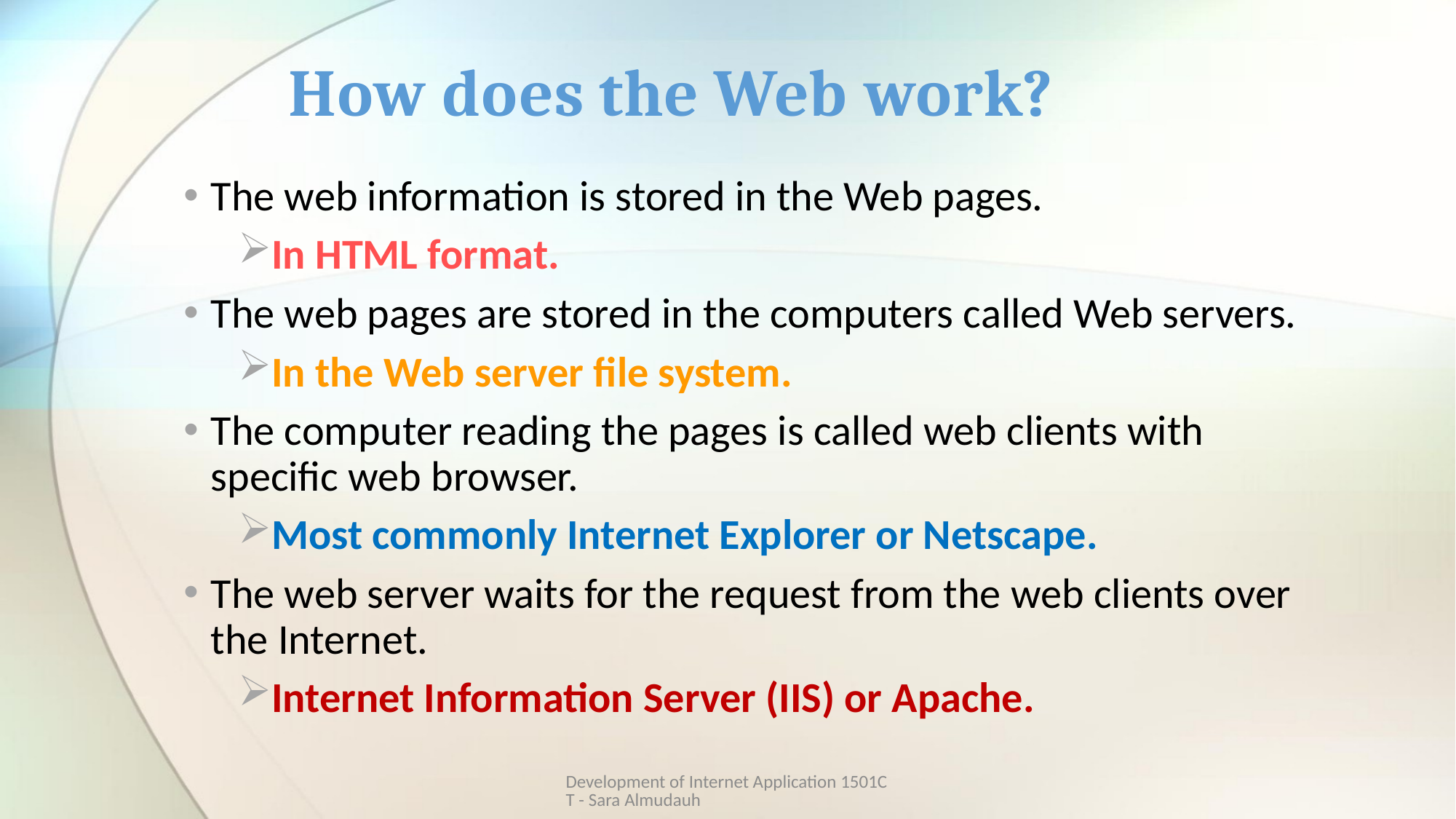

# How does the Web work?
The web information is stored in the Web pages.
In HTML format.
The web pages are stored in the computers called Web servers.
In the Web server file system.
The computer reading the pages is called web clients with specific web browser.
Most commonly Internet Explorer or Netscape.
The web server waits for the request from the web clients over the Internet.
Internet Information Server (IIS) or Apache.

Development of Internet Application 1501CT - Sara Almudauh